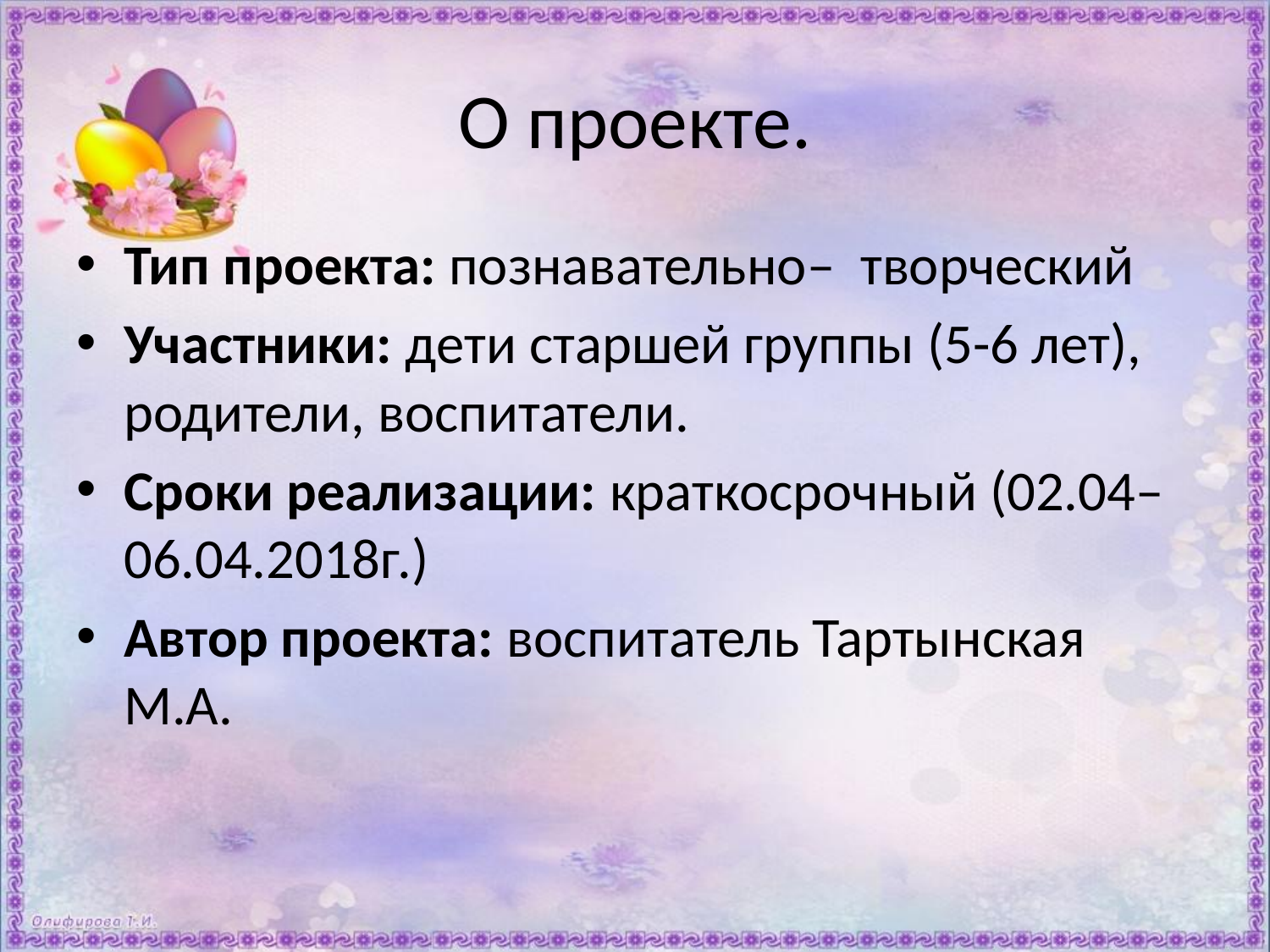

# О проекте.
Тип проекта: познавательно–  творческий
Участники: дети старшей группы (5-6 лет), родители, воспитатели.
Сроки реализации: краткосрочный (02.04–06.04.2018г.)
Автор проекта: воспитатель Тартынская М.А.